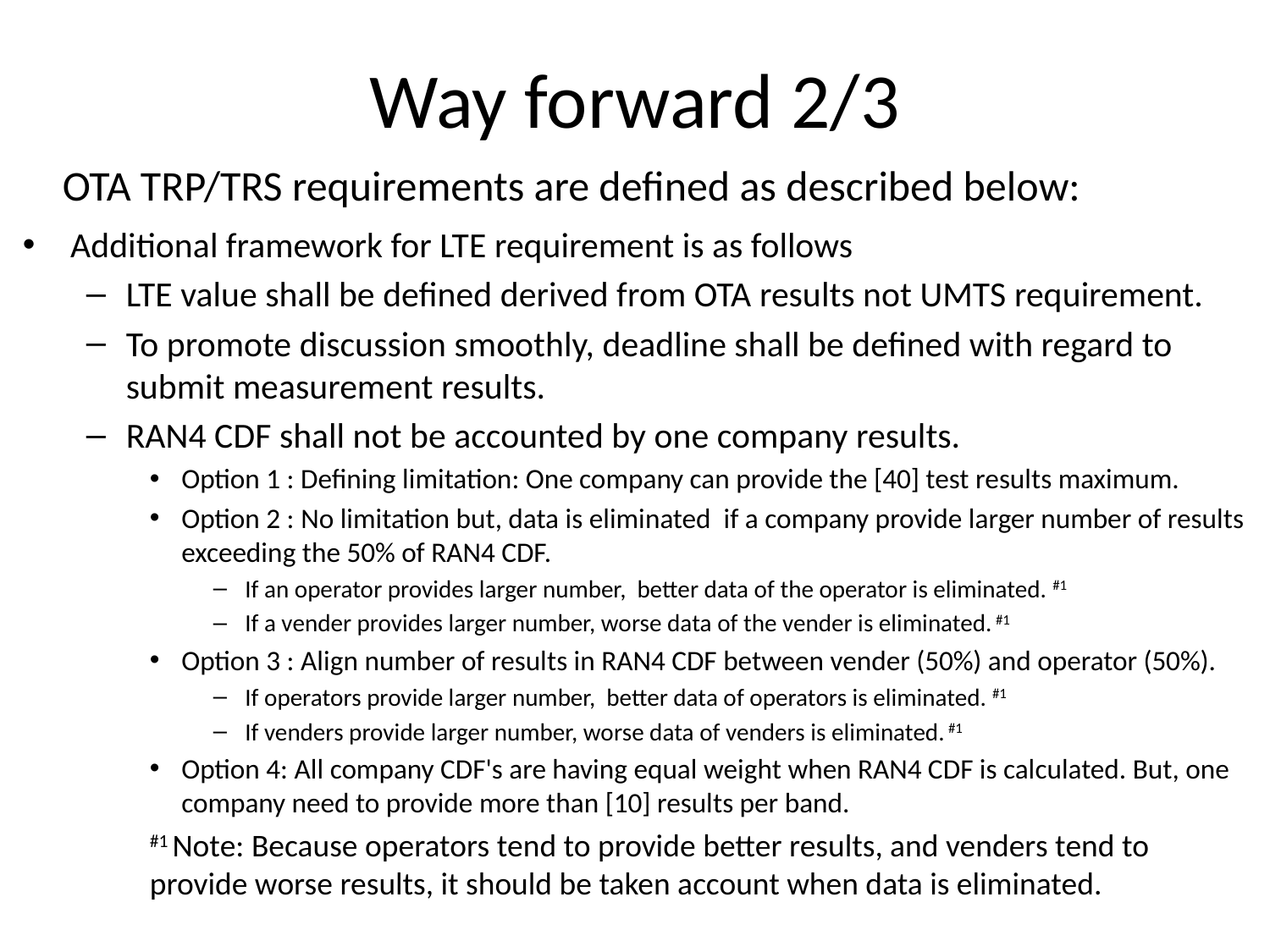

# Way forward 2/3
OTA TRP/TRS requirements are defined as described below:
Additional framework for LTE requirement is as follows
LTE value shall be defined derived from OTA results not UMTS requirement.
To promote discussion smoothly, deadline shall be defined with regard to submit measurement results.
RAN4 CDF shall not be accounted by one company results.
Option 1 : Defining limitation: One company can provide the [40] test results maximum.
Option 2 : No limitation but, data is eliminated  if a company provide larger number of results exceeding the 50% of RAN4 CDF.
If an operator provides larger number,  better data of the operator is eliminated. #1
If a vender provides larger number, worse data of the vender is eliminated. #1
Option 3 : Align number of results in RAN4 CDF between vender (50%) and operator (50%).
If operators provide larger number,  better data of operators is eliminated. #1
If venders provide larger number, worse data of venders is eliminated. #1
Option 4: All company CDF's are having equal weight when RAN4 CDF is calculated. But, one company need to provide more than [10] results per band.
#1 Note: Because operators tend to provide better results, and venders tend to provide worse results, it should be taken account when data is eliminated.